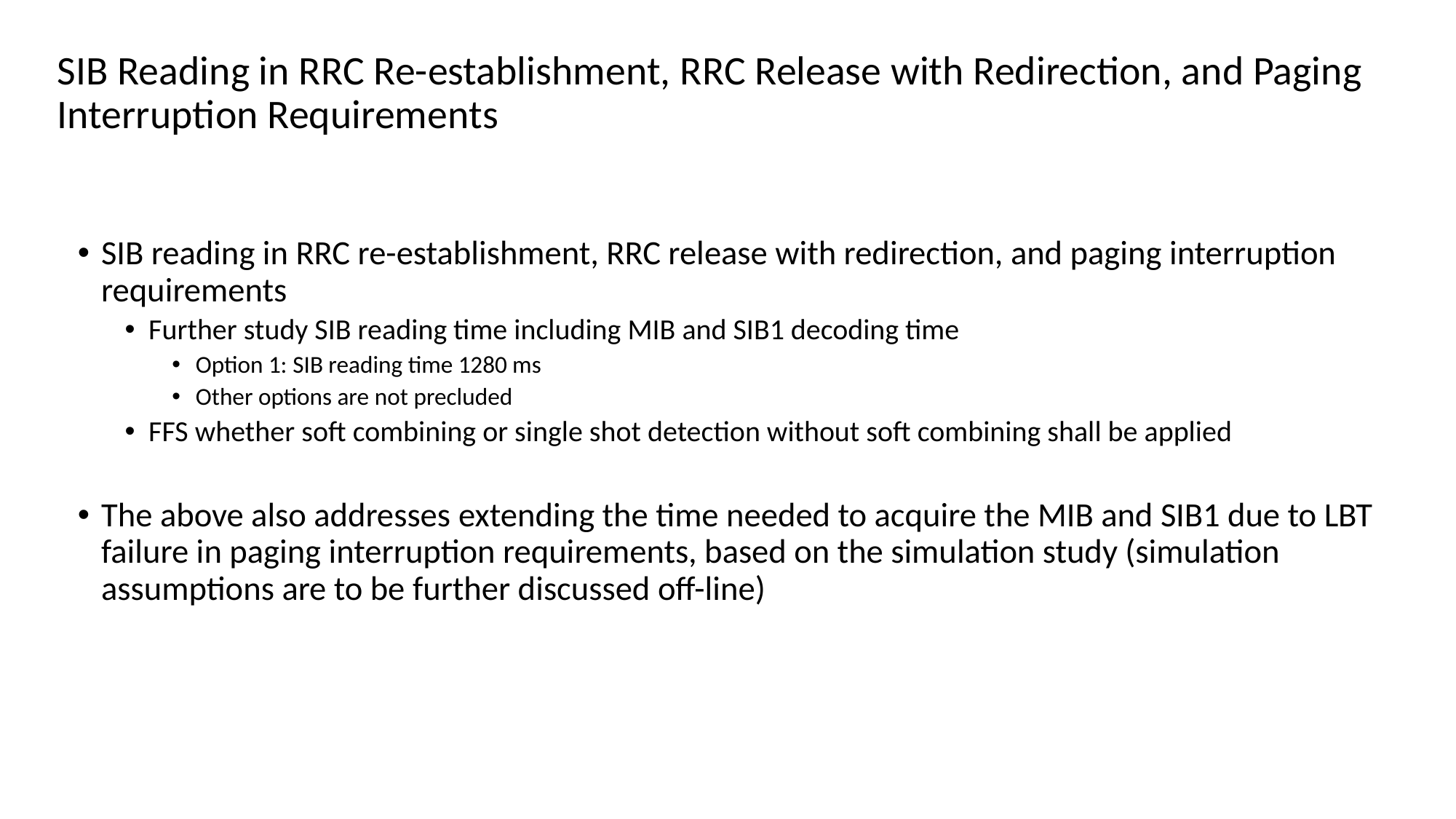

# SIB Reading in RRC Re-establishment, RRC Release with Redirection, and Paging Interruption Requirements

SIB reading in RRC re-establishment, RRC release with redirection, and paging interruption requirements
Further study SIB reading time including MIB and SIB1 decoding time
Option 1: SIB reading time 1280 ms
Other options are not precluded
FFS whether soft combining or single shot detection without soft combining shall be applied

The above also addresses extending the time needed to acquire the MIB and SIB1 due to LBT failure in paging interruption requirements, based on the simulation study (simulation assumptions are to be further discussed off-line)